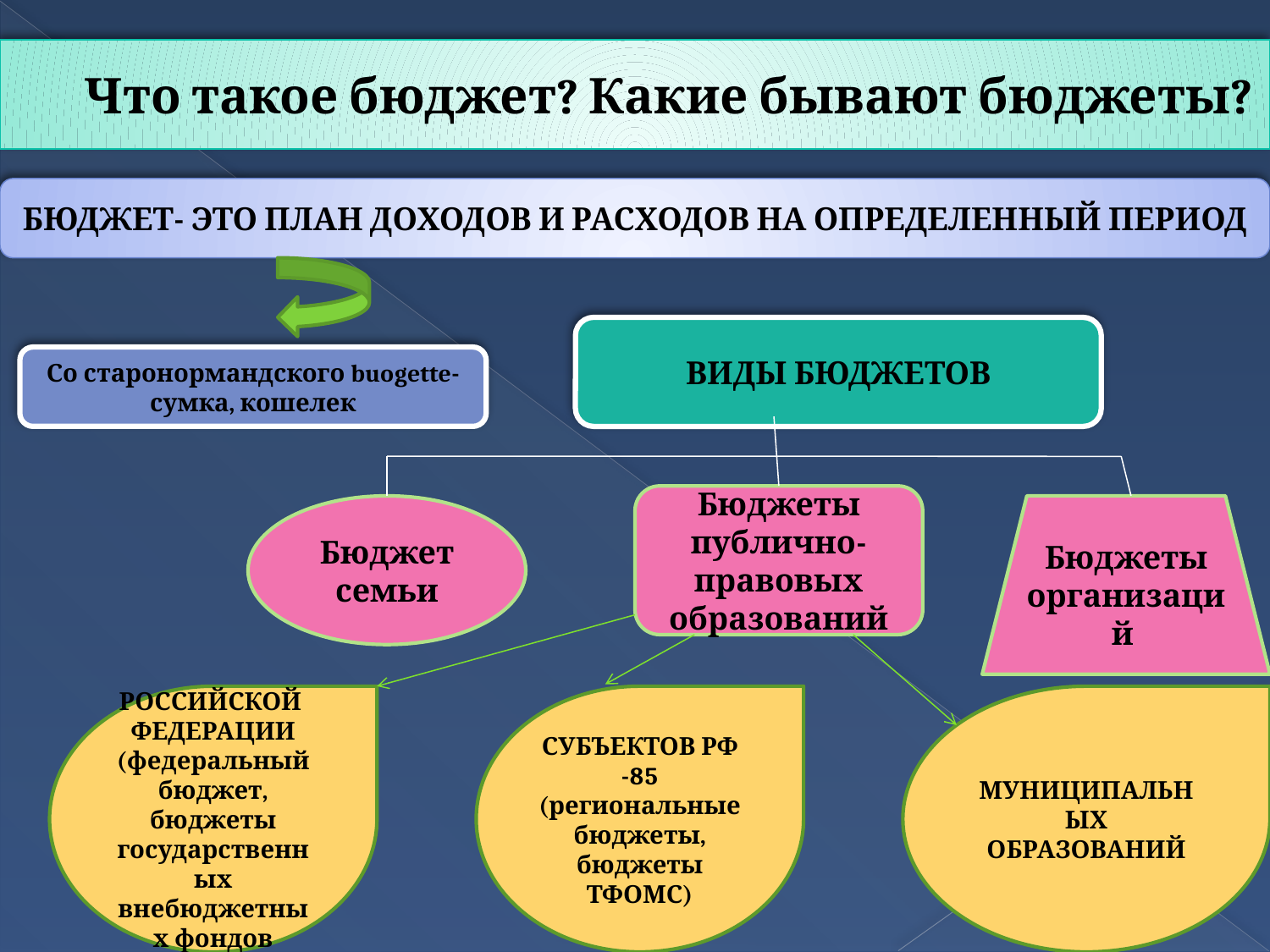

# Что такое бюджет? Какие бывают бюджеты?
БЮДЖЕТ- ЭТО ПЛАН ДОХОДОВ И РАСХОДОВ НА ОПРЕДЕЛЕННЫЙ ПЕРИОД

ВИДЫ БЮДЖЕТОВ
Со старонормандского buogette- сумка, кошелек
Бюджеты публично-правовых образований
Бюджет семьи
Бюджеты организаций
РОССИЙСКОЙ  ФЕДЕРАЦИИ (федеральный бюджет, бюджеты государственных внебюджетных фондов
СУБЪЕКТОВ РФ -85 (региональные бюджеты, бюджеты ТФОМС)
МУНИЦИПАЛЬНЫХ ОБРАЗОВАНИЙ